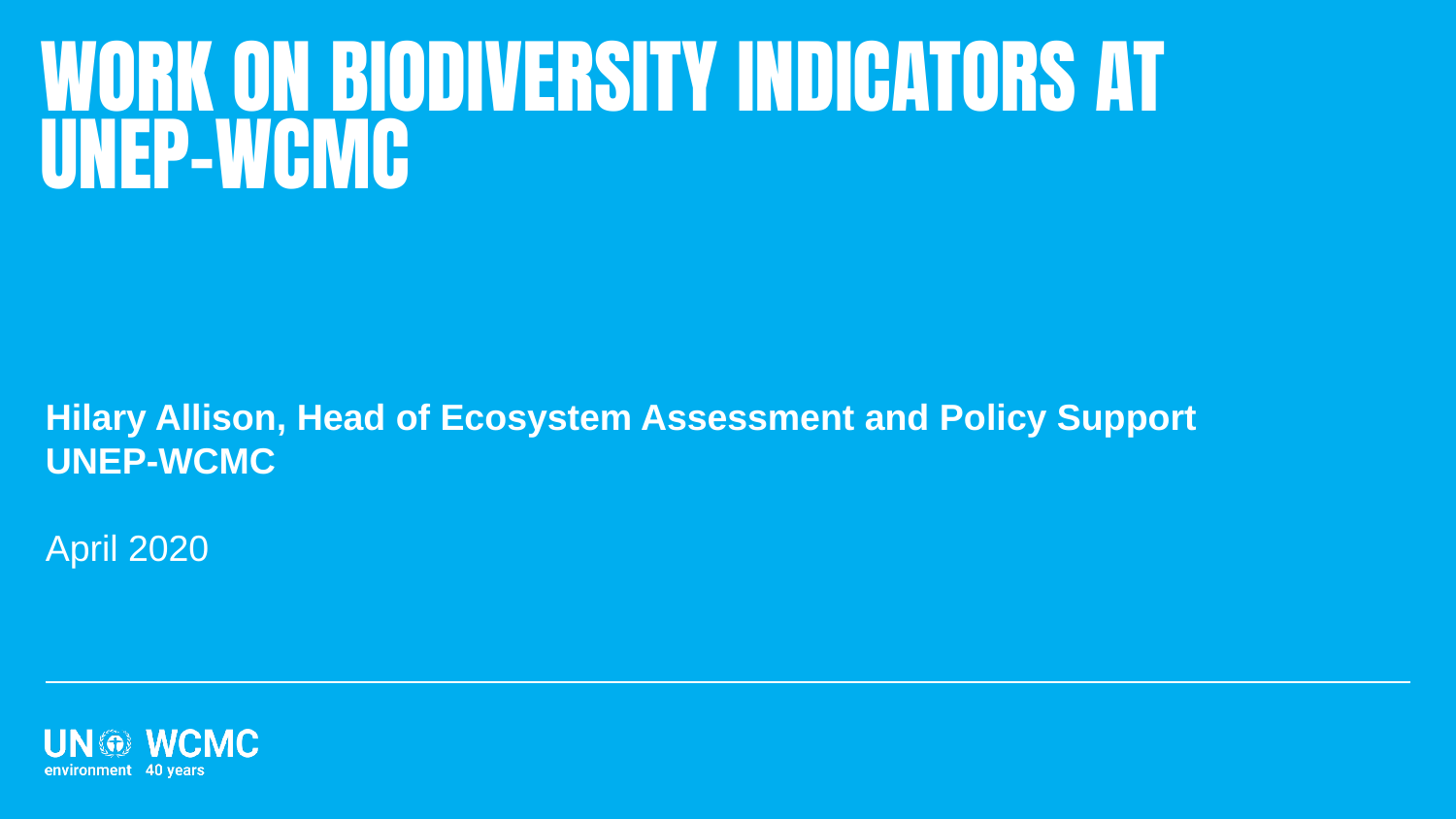

WORK ON BIODIVERSITY INDICATORS AT UNEP-WCMC
Hilary Allison, Head of Ecosystem Assessment and Policy Support
UNEP-WCMC

April 2020